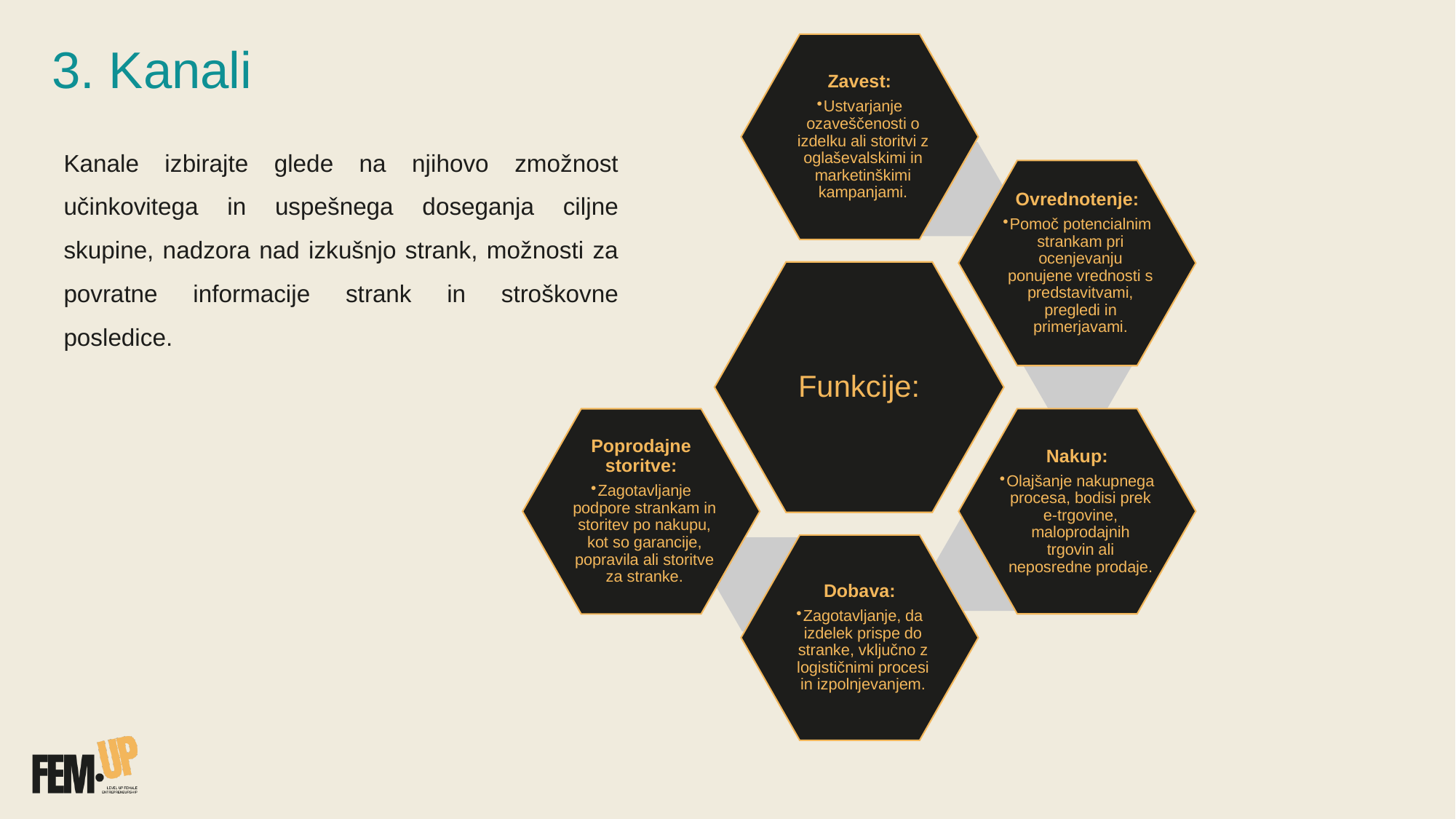

Funkcije:
Zavest:
Ustvarjanje ozaveščenosti o izdelku ali storitvi z oglaševalskimi in marketinškimi kampanjami.
Ovrednotenje:
Pomoč potencialnim strankam pri ocenjevanju ponujene vrednosti s predstavitvami, pregledi in primerjavami.
Nakup:
Olajšanje nakupnega procesa, bodisi prek e-trgovine, maloprodajnih trgovin ali neposredne prodaje.
Dobava:
Zagotavljanje, da izdelek prispe do stranke, vključno z logističnimi procesi in izpolnjevanjem.
Poprodajne storitve:
Zagotavljanje podpore strankam in storitev po nakupu, kot so garancije, popravila ali storitve za stranke.
# 3. Kanali
Kanale izbirajte glede na njihovo zmožnost učinkovitega in uspešnega doseganja ciljne skupine, nadzora nad izkušnjo strank, možnosti za povratne informacije strank in stroškovne posledice.